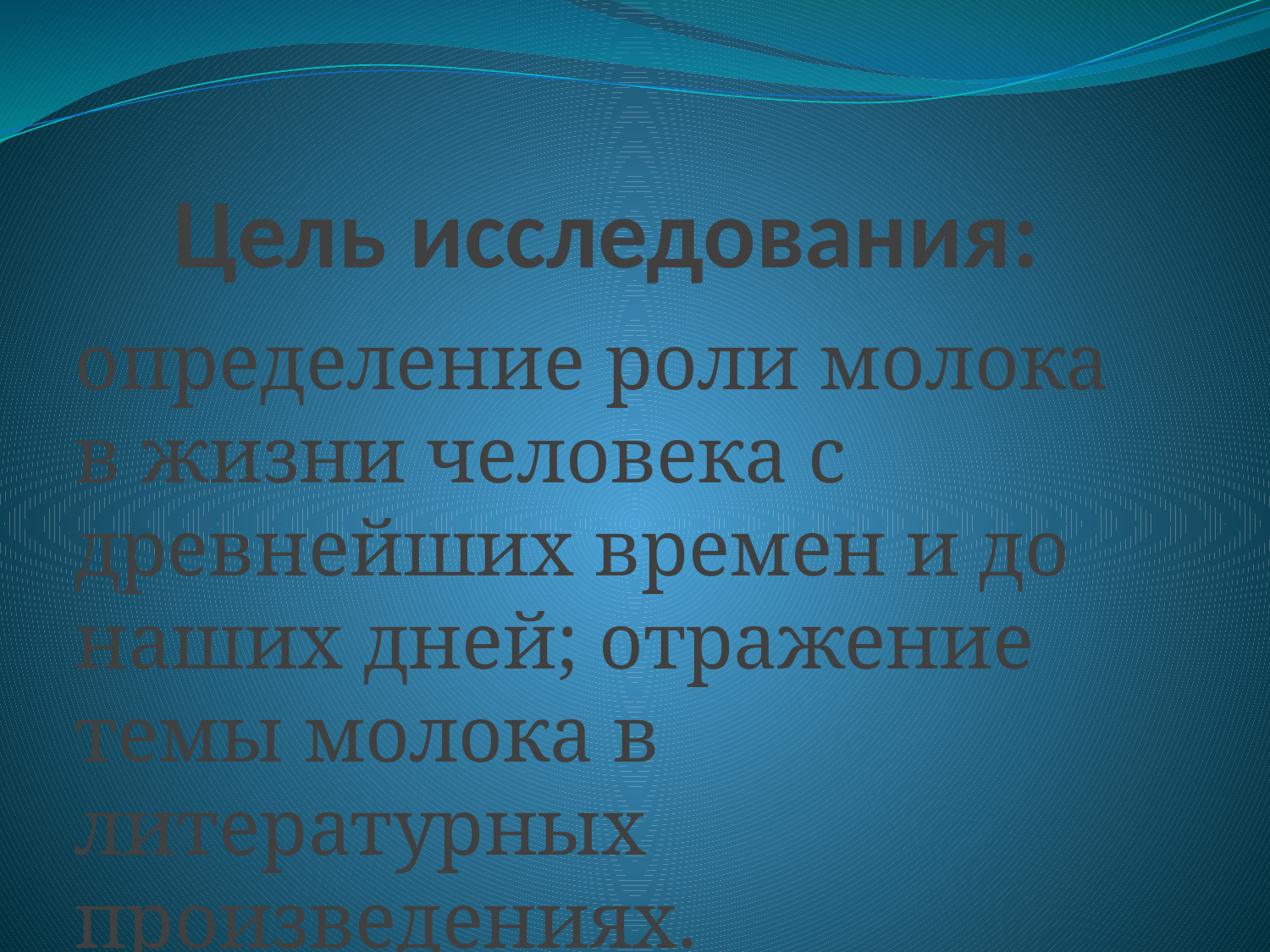

# Цель исследования:
определение роли молока в жизни человека с древнейших времен и до наших дней; отражение темы молока в литературных произведениях.